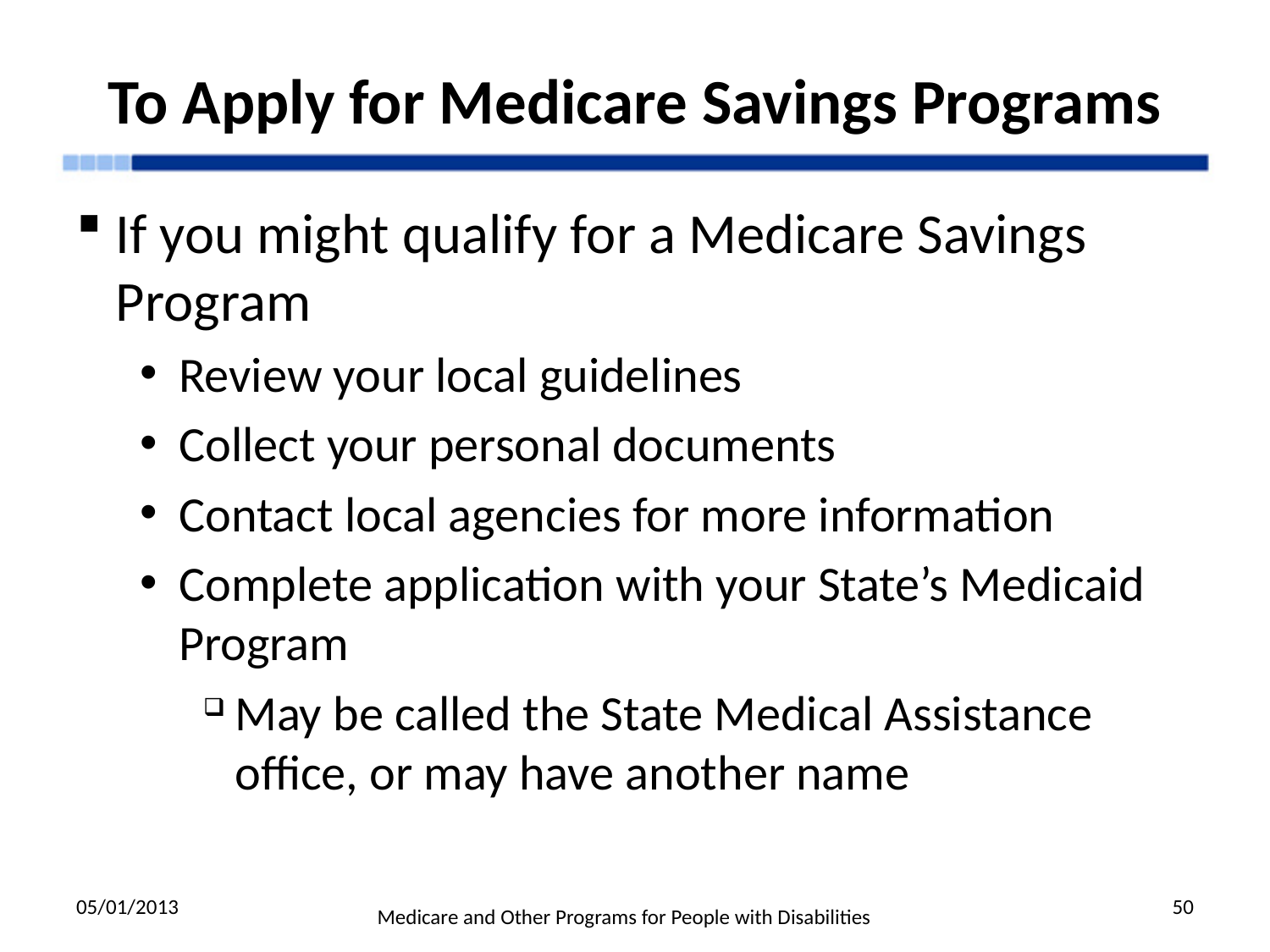

# To Apply for Medicare Savings Programs
If you might qualify for a Medicare Savings Program
Review your local guidelines
Collect your personal documents
Contact local agencies for more information
Complete application with your State’s Medicaid Program
May be called the State Medical Assistance office, or may have another name

05/01/2013
Medicare and Other Programs for People with Disabilities
50